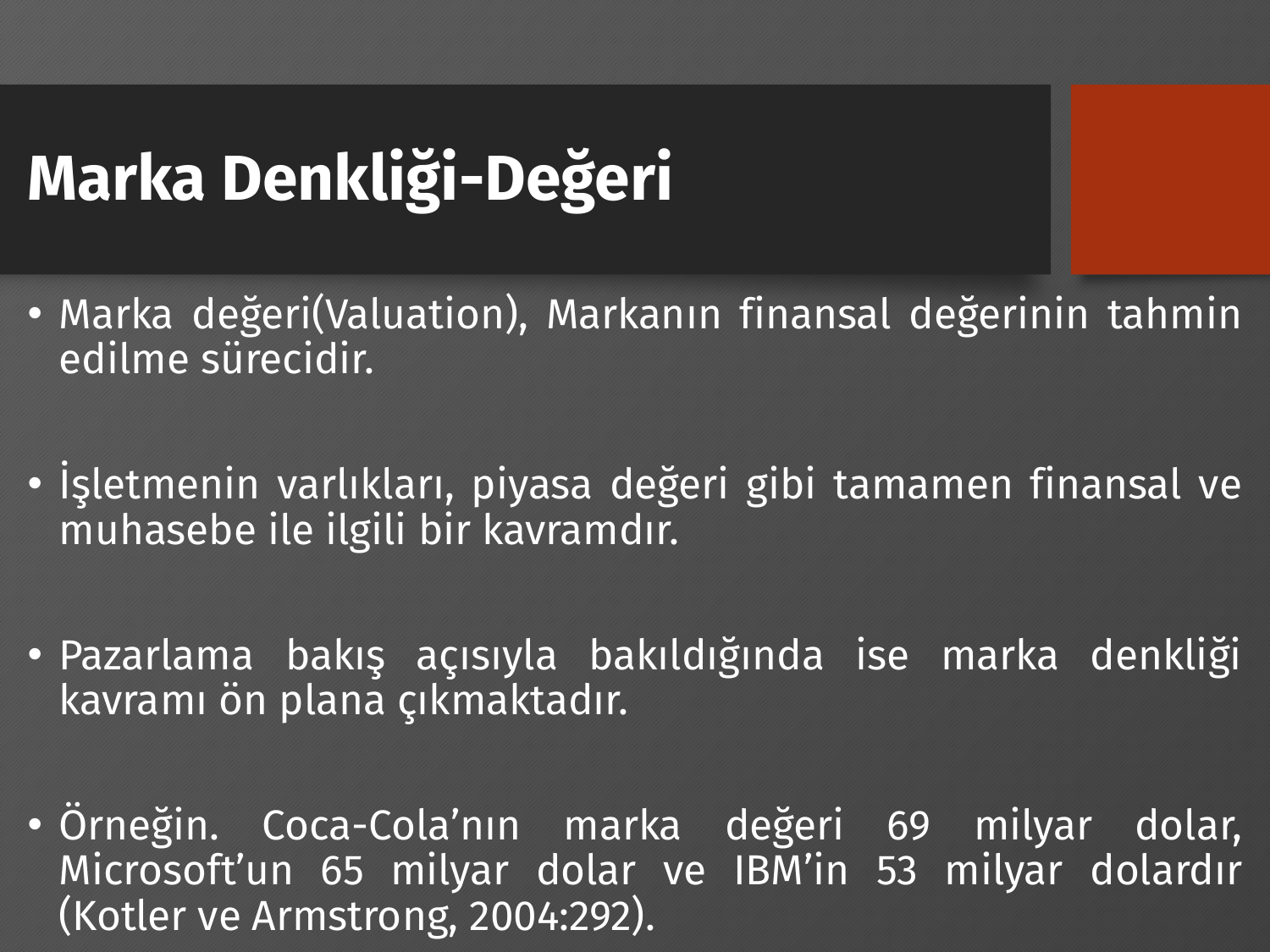

# Marka Denkliği-Değeri
Marka değeri(Valuation), Markanın finansal değerinin tahmin edilme sürecidir.

İşletmenin varlıkları, piyasa değeri gibi tamamen finansal ve muhasebe ile ilgili bir kavramdır.

Pazarlama bakış açısıyla bakıldığında ise marka denkliği kavramı ön plana çıkmaktadır.

Örneğin. Coca-Cola’nın marka değeri 69 milyar dolar, Microsoft’un 65 milyar dolar ve IBM’in 53 milyar dolardır (Kotler ve Armstrong, 2004:292).